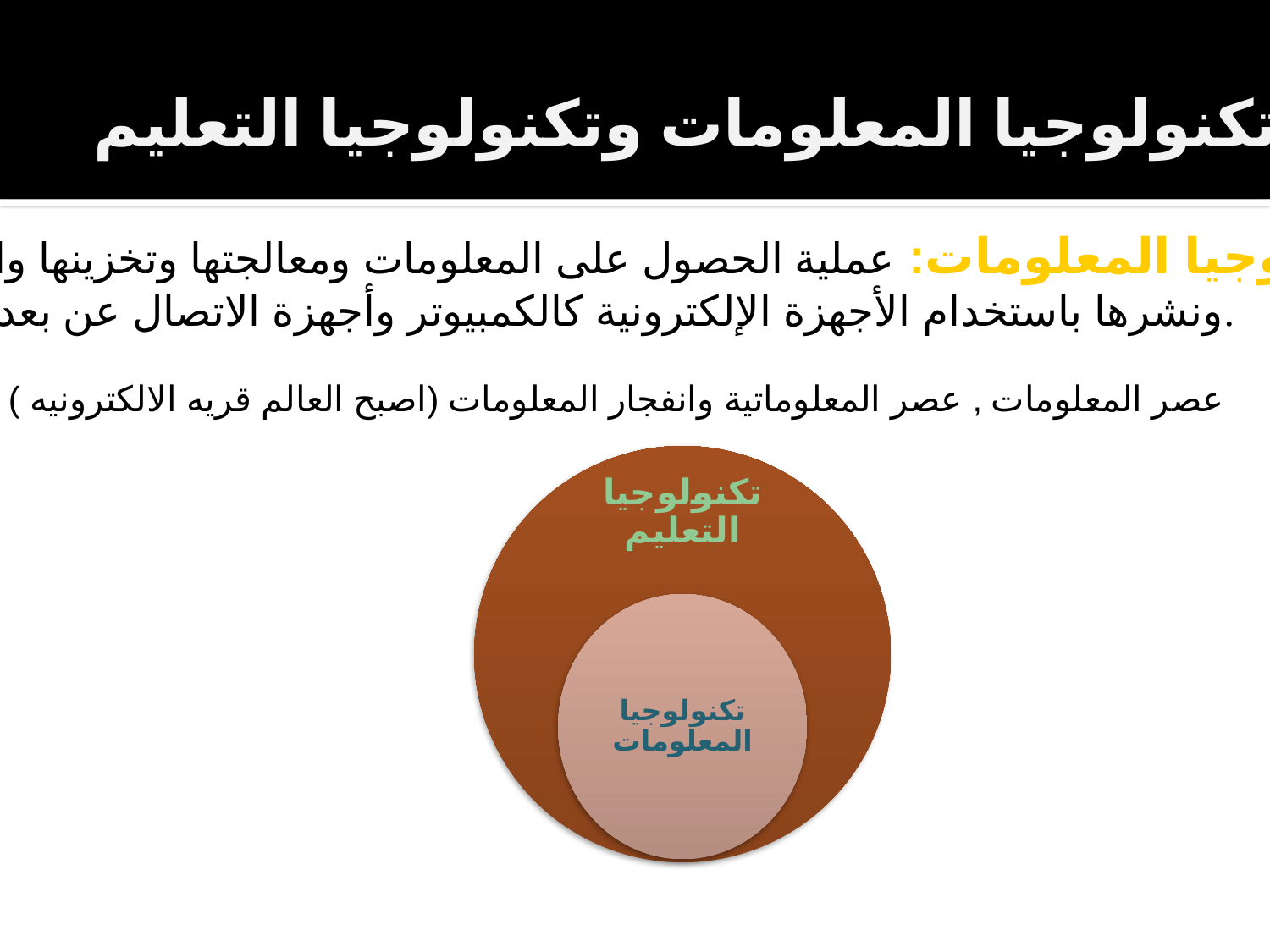

تكنولوجيا المعلومات وتكنولوجيا التعليم
تكنولوجيا المعلومات: عملية الحصول على المعلومات ومعالجتها وتخزينها واسترجاعها
ونشرها باستخدام الأجهزة الإلكترونية كالكمبيوتر وأجهزة الاتصال عن بعد.

عصر المعلومات , عصر المعلوماتية وانفجار المعلومات (اصبح العالم قريه الالكترونيه )
تكنولوجيا التعليم
تكنولوجيا المعلومات